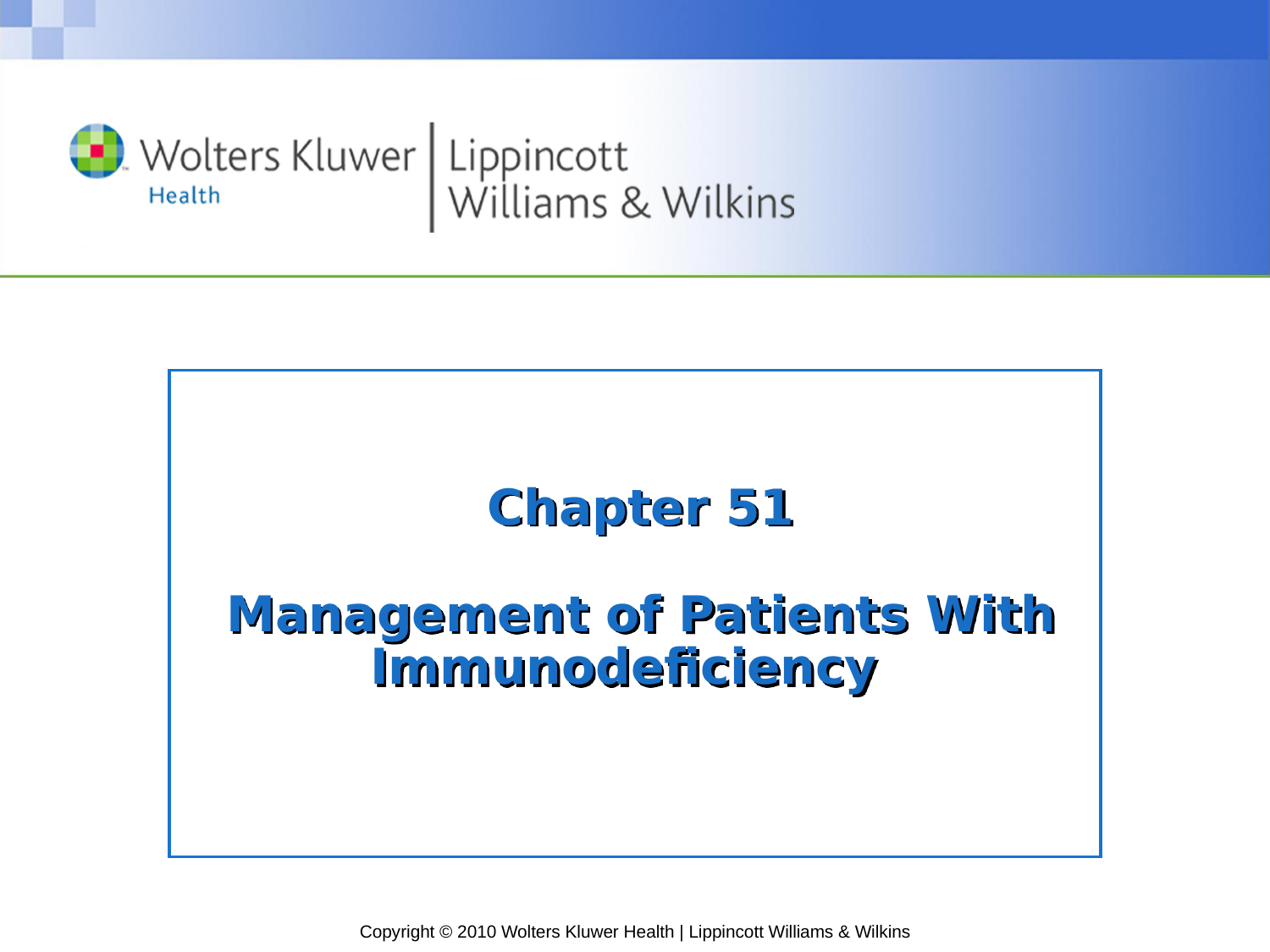

# Chapter 51 Management of Patients With Immunodeficiency